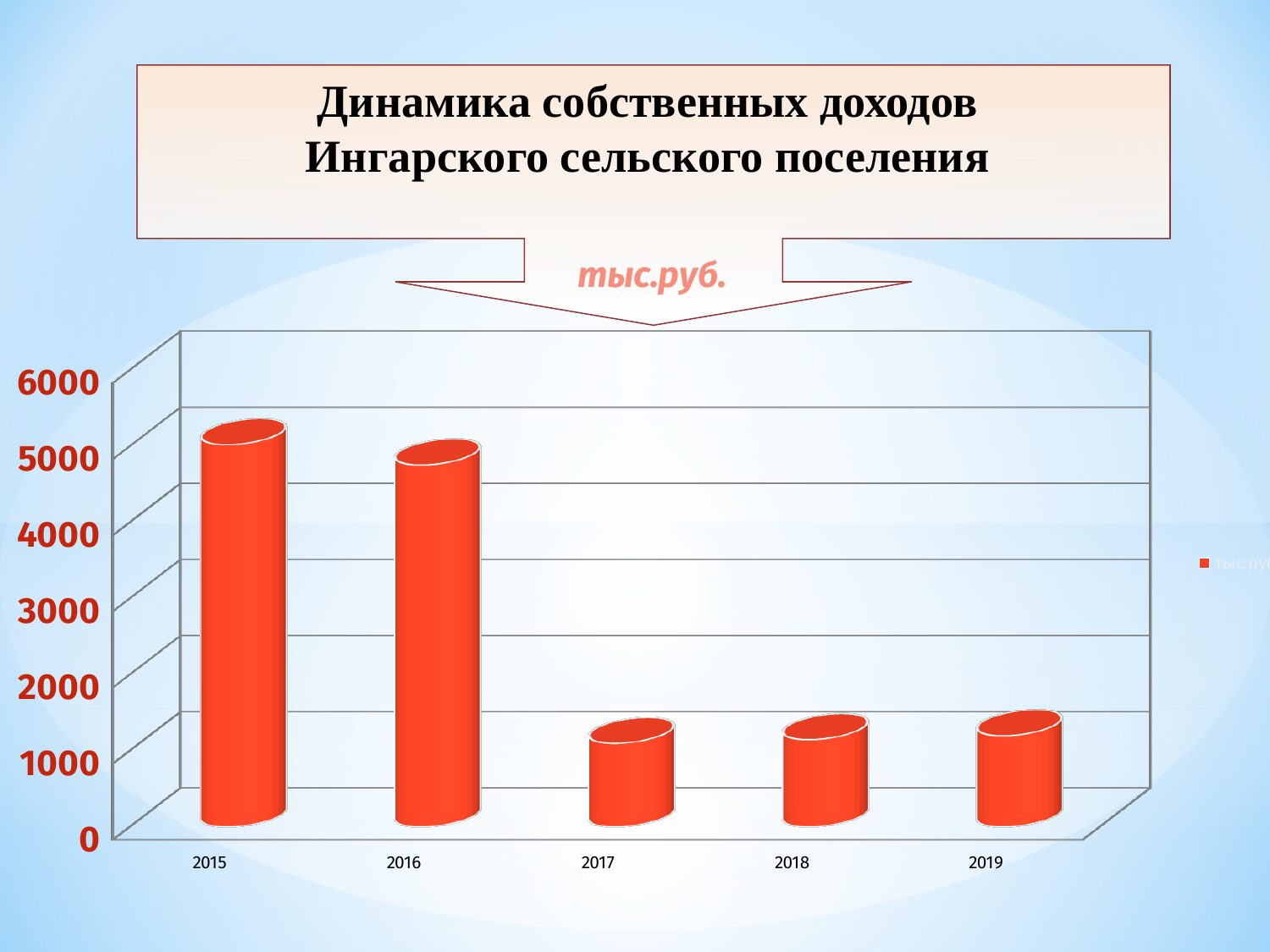

Динамика собственных доходов
Ингарского сельского поселения

[unsupported chart]